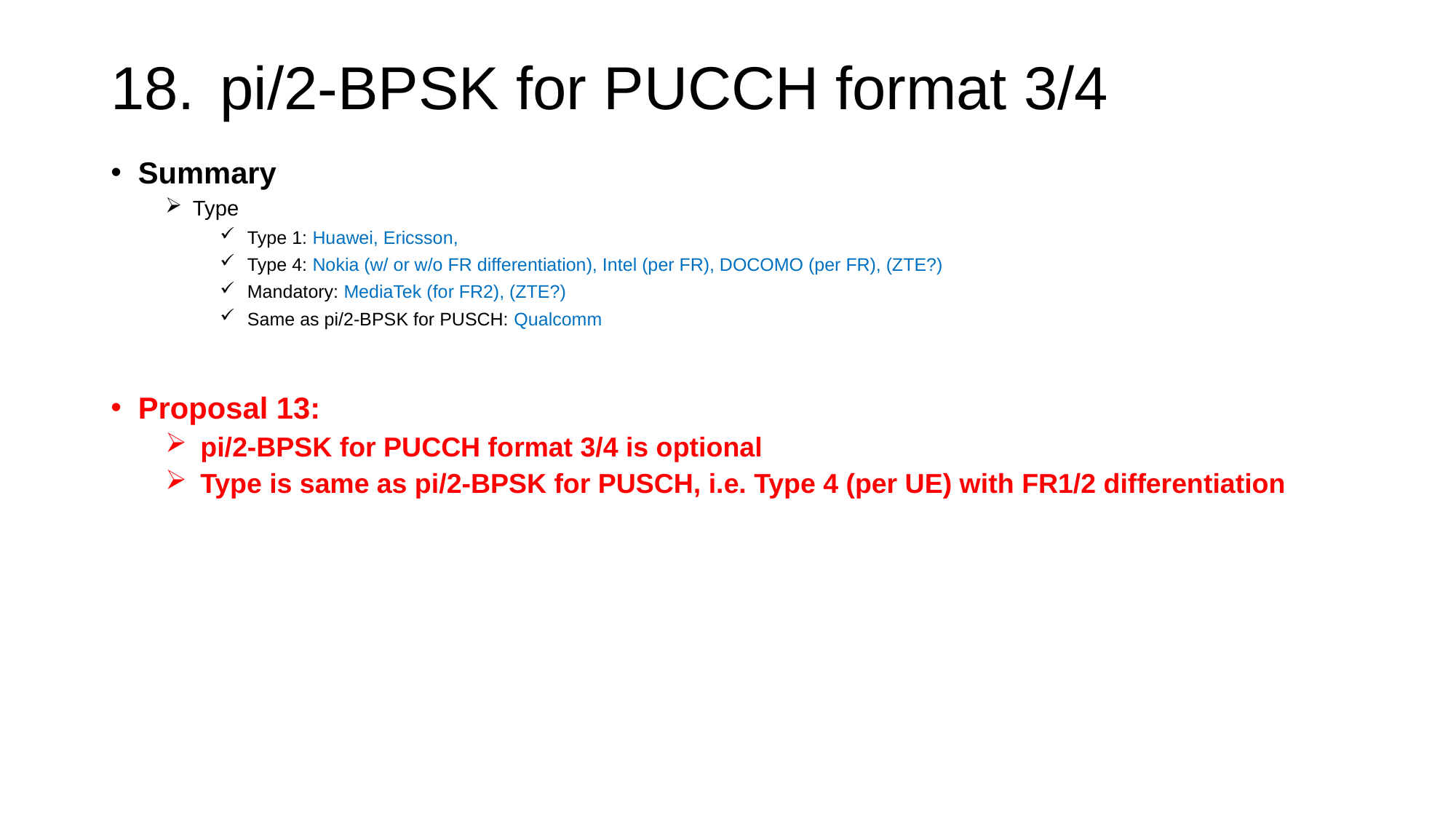

# 18.	pi/2-BPSK for PUCCH format 3/4
Summary
Type
Type 1: Huawei, Ericsson,
Type 4: Nokia (w/ or w/o FR differentiation), Intel (per FR), DOCOMO (per FR), (ZTE?)
Mandatory: MediaTek (for FR2), (ZTE?)
Same as pi/2-BPSK for PUSCH: Qualcomm

Proposal 13:
 pi/2-BPSK for PUCCH format 3/4 is optional
 Type is same as pi/2-BPSK for PUSCH, i.e. Type 4 (per UE) with FR1/2 differentiation